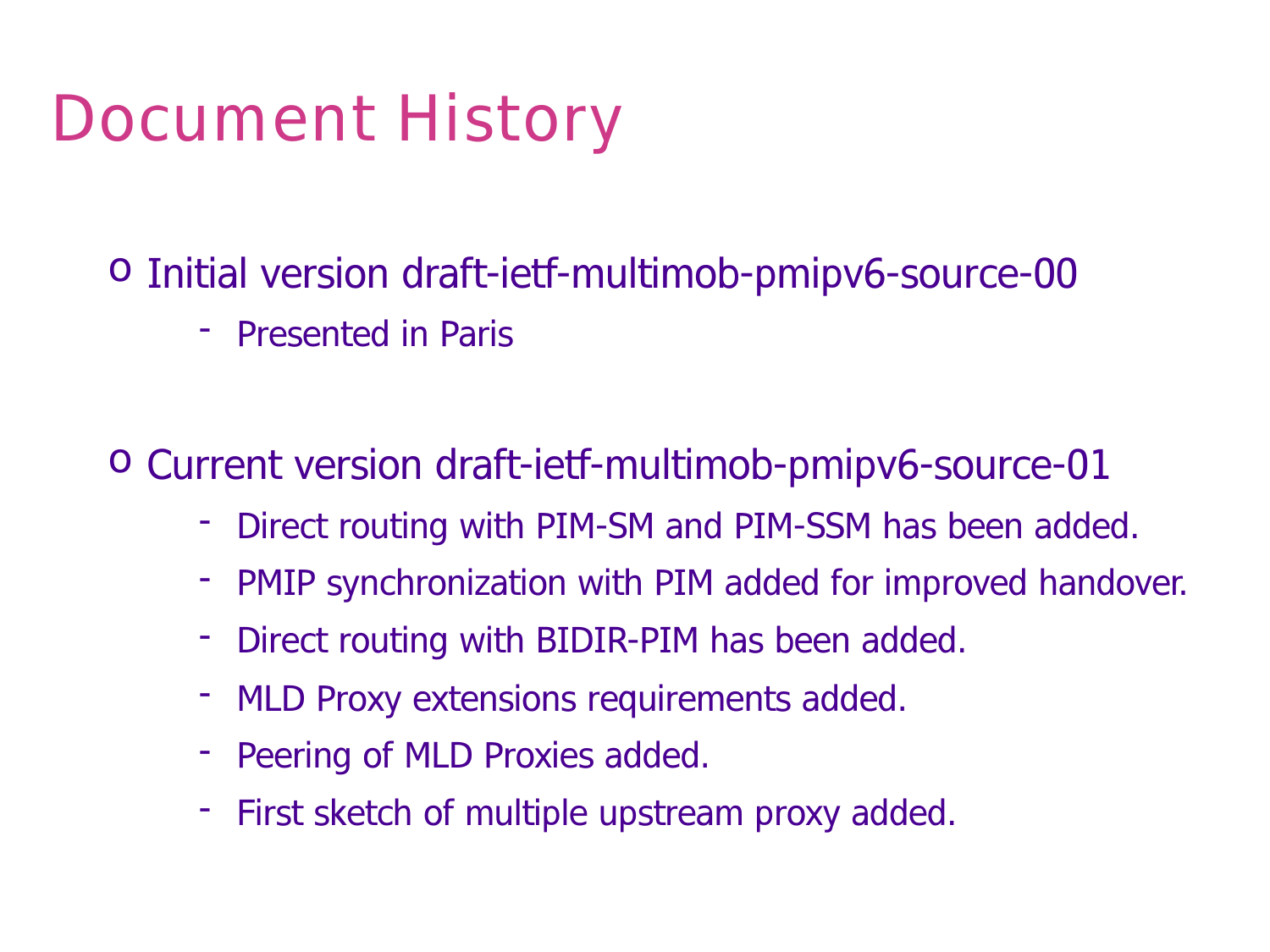

# Document History
Initial version draft-ietf-multimob-pmipv6-source-00
Presented in Paris

Current version draft-ietf-multimob-pmipv6-source-01
Direct routing with PIM-SM and PIM-SSM has been added.
PMIP synchronization with PIM added for improved handover.
Direct routing with BIDIR-PIM has been added.
MLD Proxy extensions requirements added.
Peering of MLD Proxies added.
First sketch of multiple upstream proxy added.